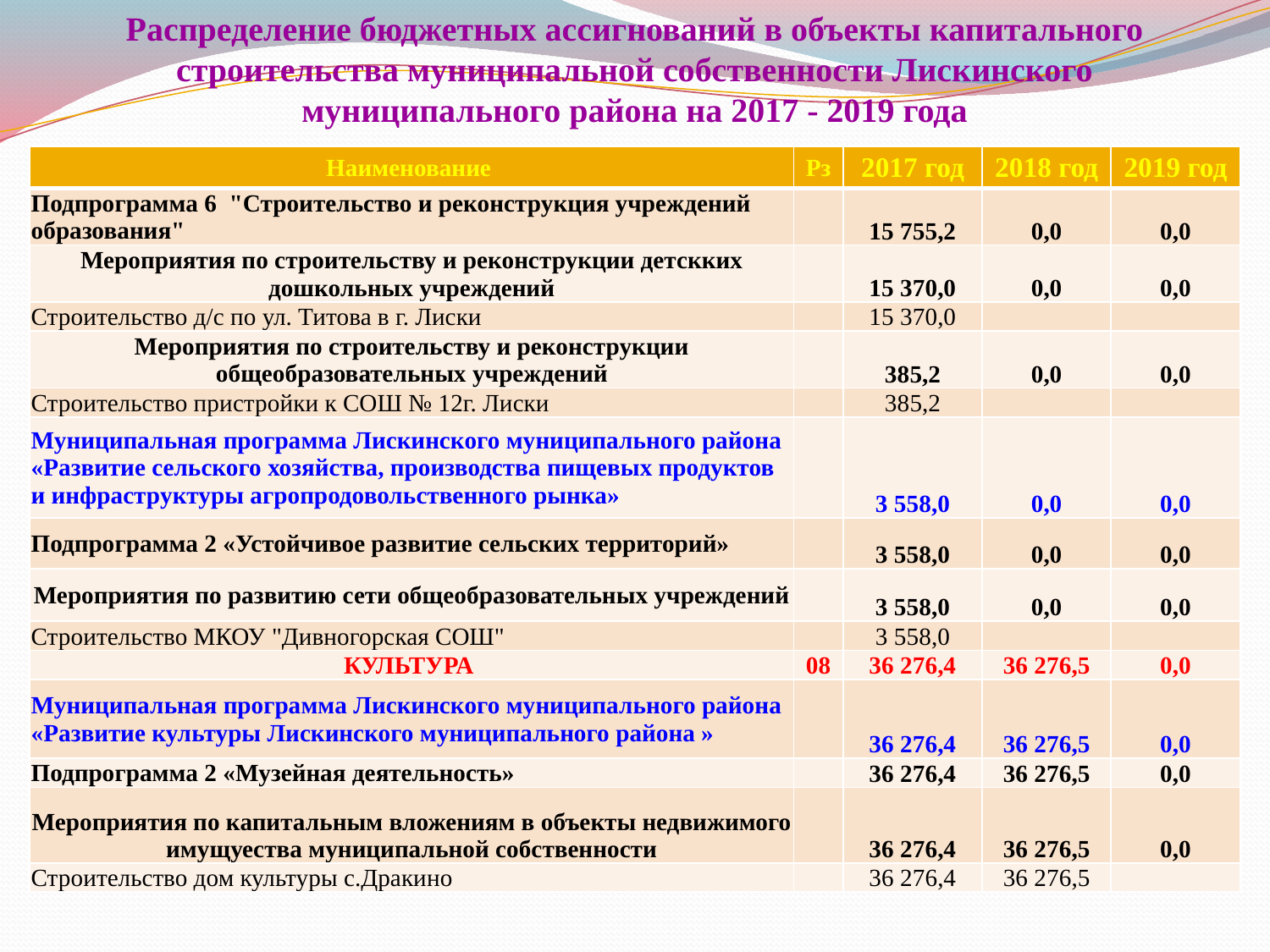

# Распределение бюджетных ассигнований в объекты капитального строительства муниципальной собственности Лискинского муниципального района на 2017 - 2019 года
| Наименование | Рз | 2017 год | 2018 год | 2019 год |
| --- | --- | --- | --- | --- |
| Подпрограмма 6 "Строительство и реконструкция учреждений образования" |  | 15 755,2 | 0,0 | 0,0 |
| Мероприятия по строительству и реконструкции детскких дошкольных учреждений |  | 15 370,0 | 0,0 | 0,0 |
| Строительство д/с по ул. Титова в г. Лиски |  | 15 370,0 |  |  |
| Мероприятия по строительству и реконструкции общеобразовательных учреждений |  | 385,2 | 0,0 | 0,0 |
| Строительство пристройки к СОШ № 12г. Лиски |  | 385,2 |  |  |
| Муниципальная программа Лискинского муниципального района «Развитие сельского хозяйства, производства пищевых продуктов и инфраструктуры агропродовольственного рынка» |  | 3 558,0 | 0,0 | 0,0 |
| Подпрограмма 2 «Устойчивое развитие сельских территорий» |  | 3 558,0 | 0,0 | 0,0 |
| Мероприятия по развитию сети общеобразовательных учреждений |  | 3 558,0 | 0,0 | 0,0 |
| Строительство МКОУ "Дивногорская СОШ" |  | 3 558,0 |  |  |
| КУЛЬТУРА | 08 | 36 276,4 | 36 276,5 | 0,0 |
| Муниципальная программа Лискинского муниципального района «Развитие культуры Лискинского муниципального района » |  | 36 276,4 | 36 276,5 | 0,0 |
| Подпрограмма 2 «Музейная деятельность» |  | 36 276,4 | 36 276,5 | 0,0 |
| Мероприятия по капитальным вложениям в объекты недвижимого имущуества муниципальной собственности |  | 36 276,4 | 36 276,5 | 0,0 |
| Строительство дом культуры с.Дракино |  | 36 276,4 | 36 276,5 |  |